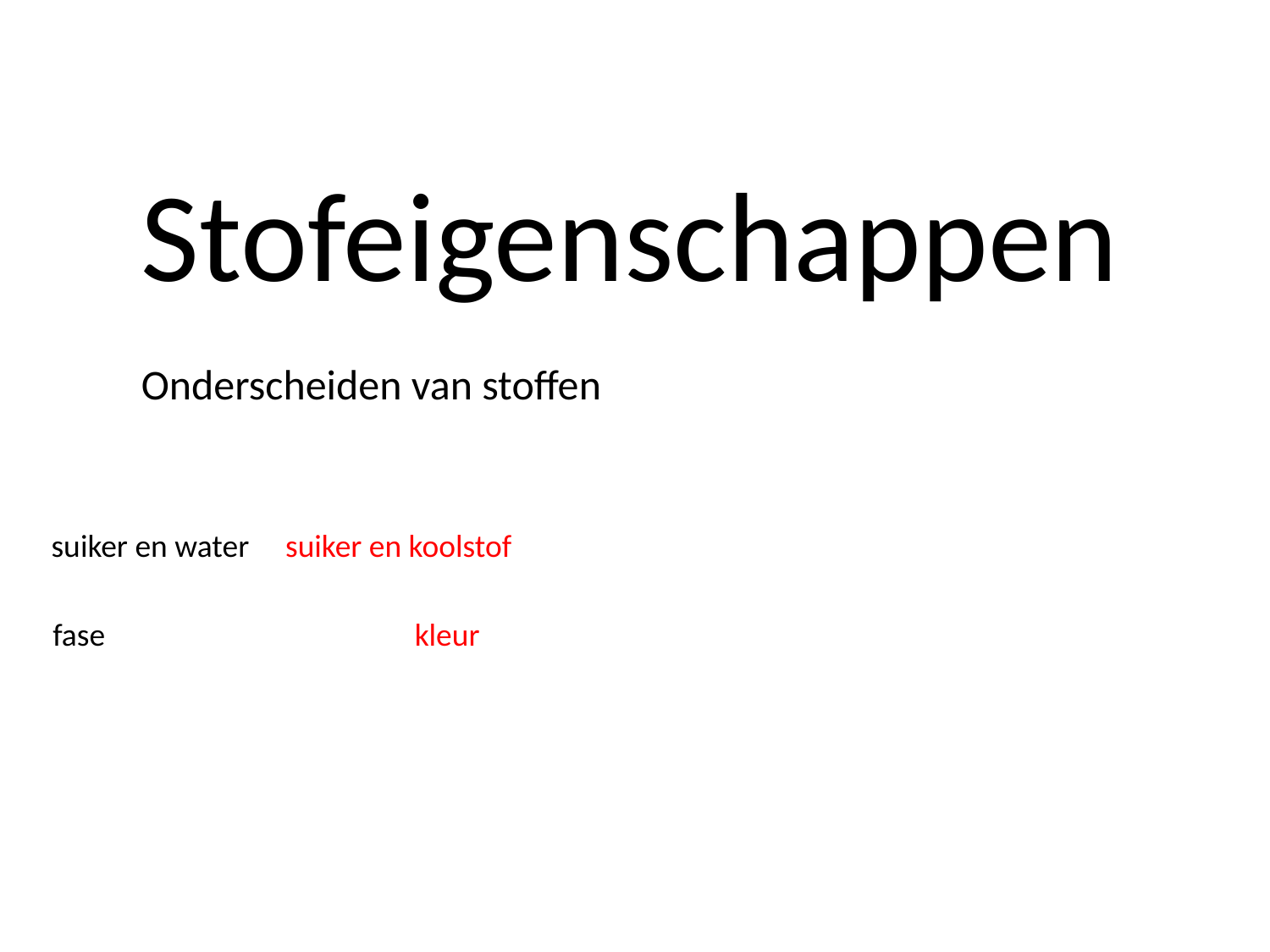

Stofeigenschappen

Onderscheiden van stoffen
suiker en water     suiker en koolstof
fase		               kleur